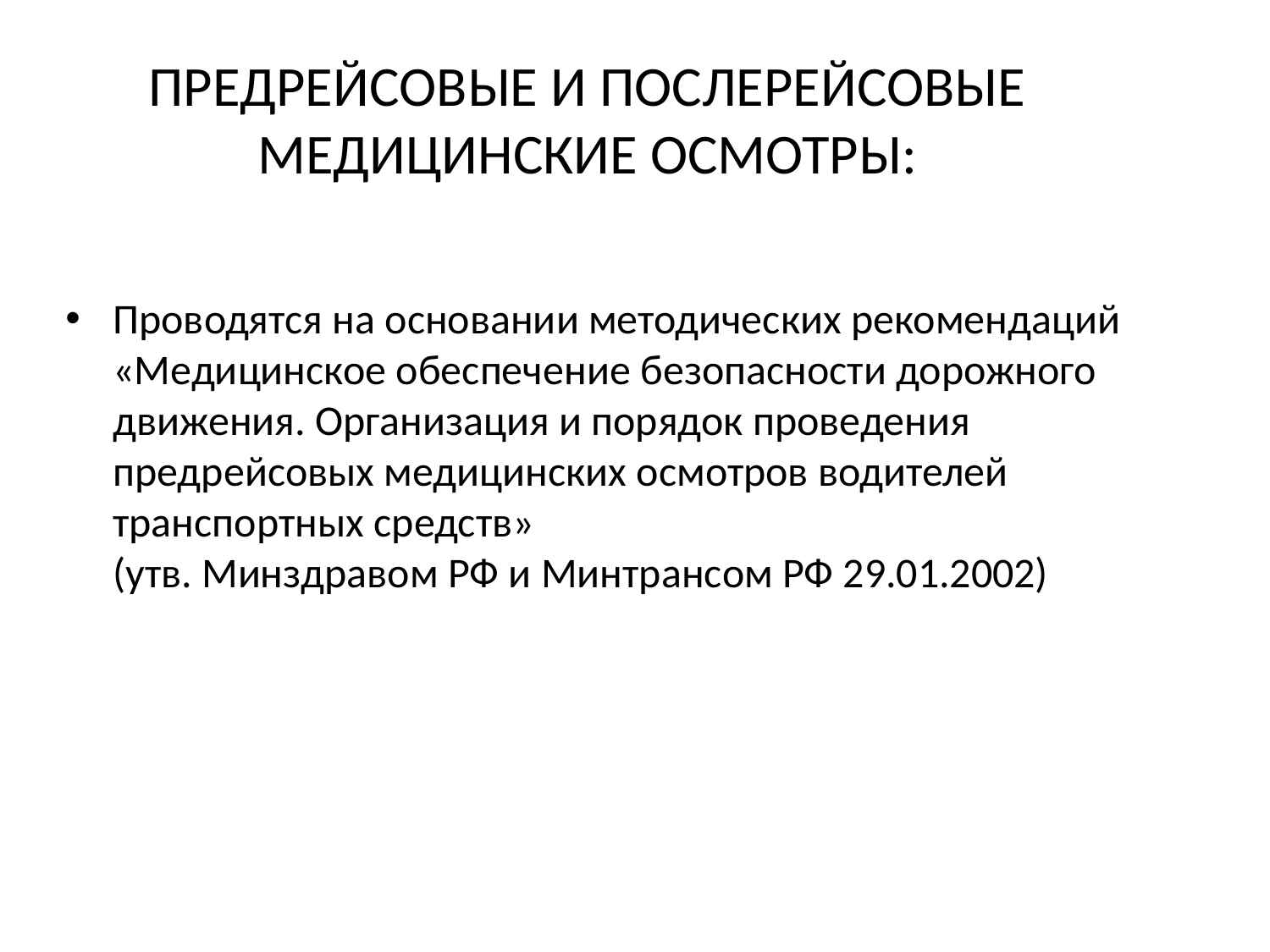

ПРЕДРЕЙСОВЫЕ И ПОСЛЕРЕЙСОВЫЕ МЕДИЦИНСКИЕ ОСМОТРЫ:
Проводятся на основании методических рекомендаций
	«Медицинское обеспечение безопасности дорожного движения. Организация и порядок проведения предрейсовых медицинских осмотров водителей транспортных средств»
	(утв. Минздравом РФ и Минтрансом РФ 29.01.2002)